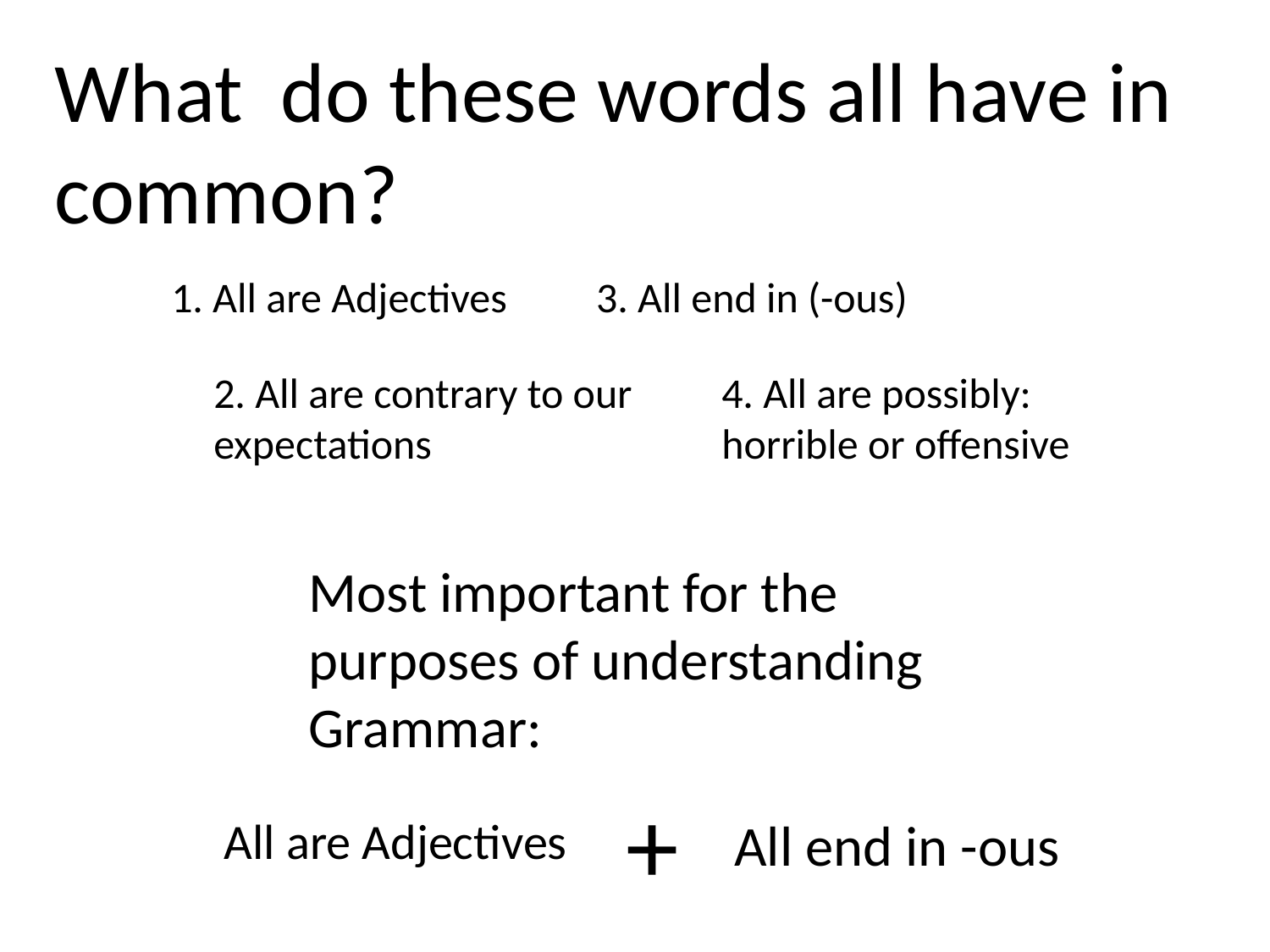

What  do these words all have in common?
1. All are Adjectives
3. All end in (-ous)
2. All are contrary to our expectations
4. All are possibly: horrible or offensive
Most important for the purposes of understanding  Grammar:
+
All are Adjectives
All end in -ous